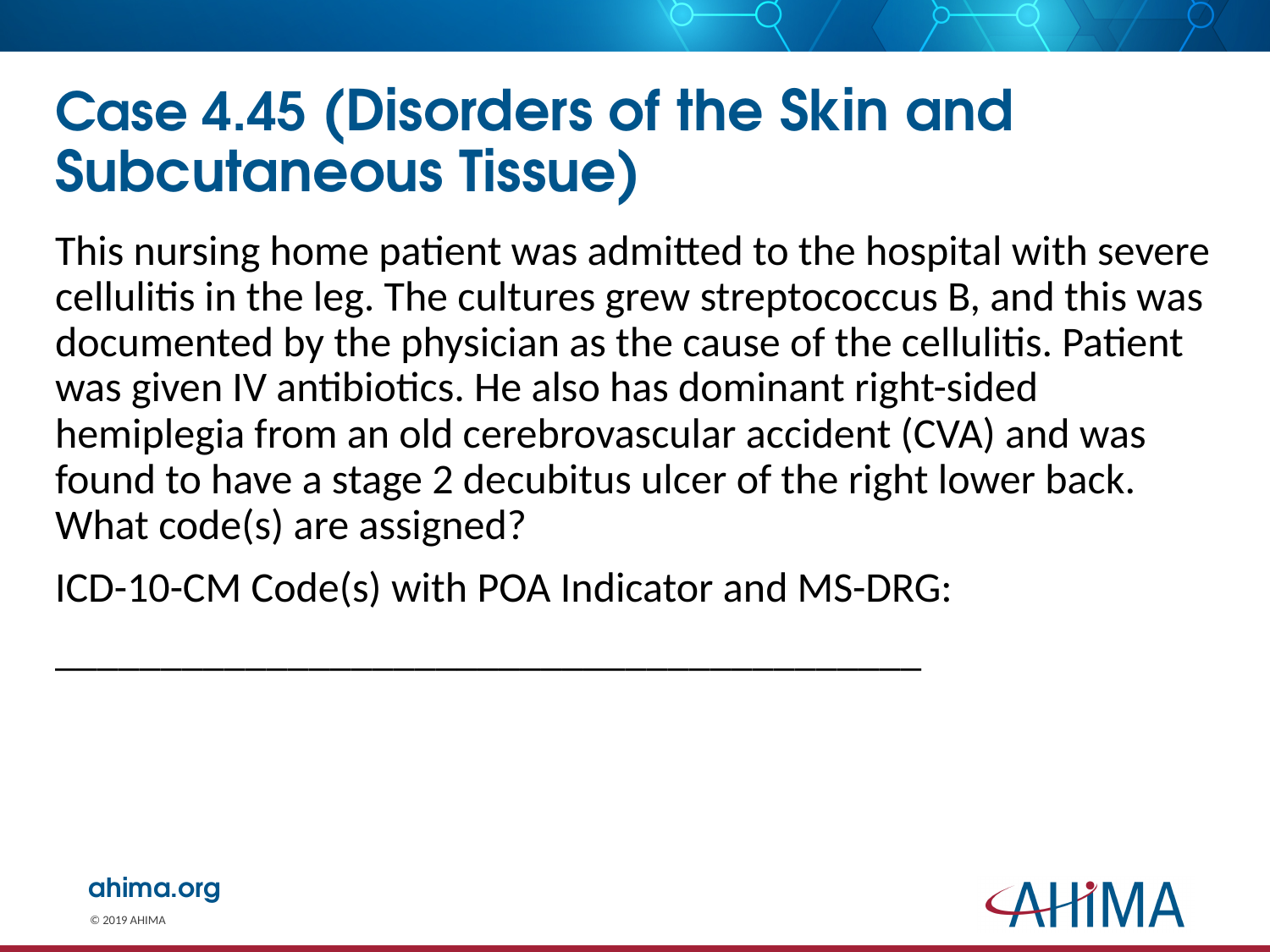

# Case 4.45 (Disorders of the Skin and Subcutaneous Tissue)
This nursing home patient was admitted to the hospital with severe cellulitis in the leg. The cultures grew streptococcus B, and this was documented by the physician as the cause of the cellulitis. Patient was given IV antibiotics. He also has dominant right-sided hemiplegia from an old cerebrovascular accident (CVA) and was found to have a stage 2 decubitus ulcer of the right lower back. What code(s) are assigned?
ICD-10-CM Code(s) with POA Indicator and MS-DRG:
_________________________________________